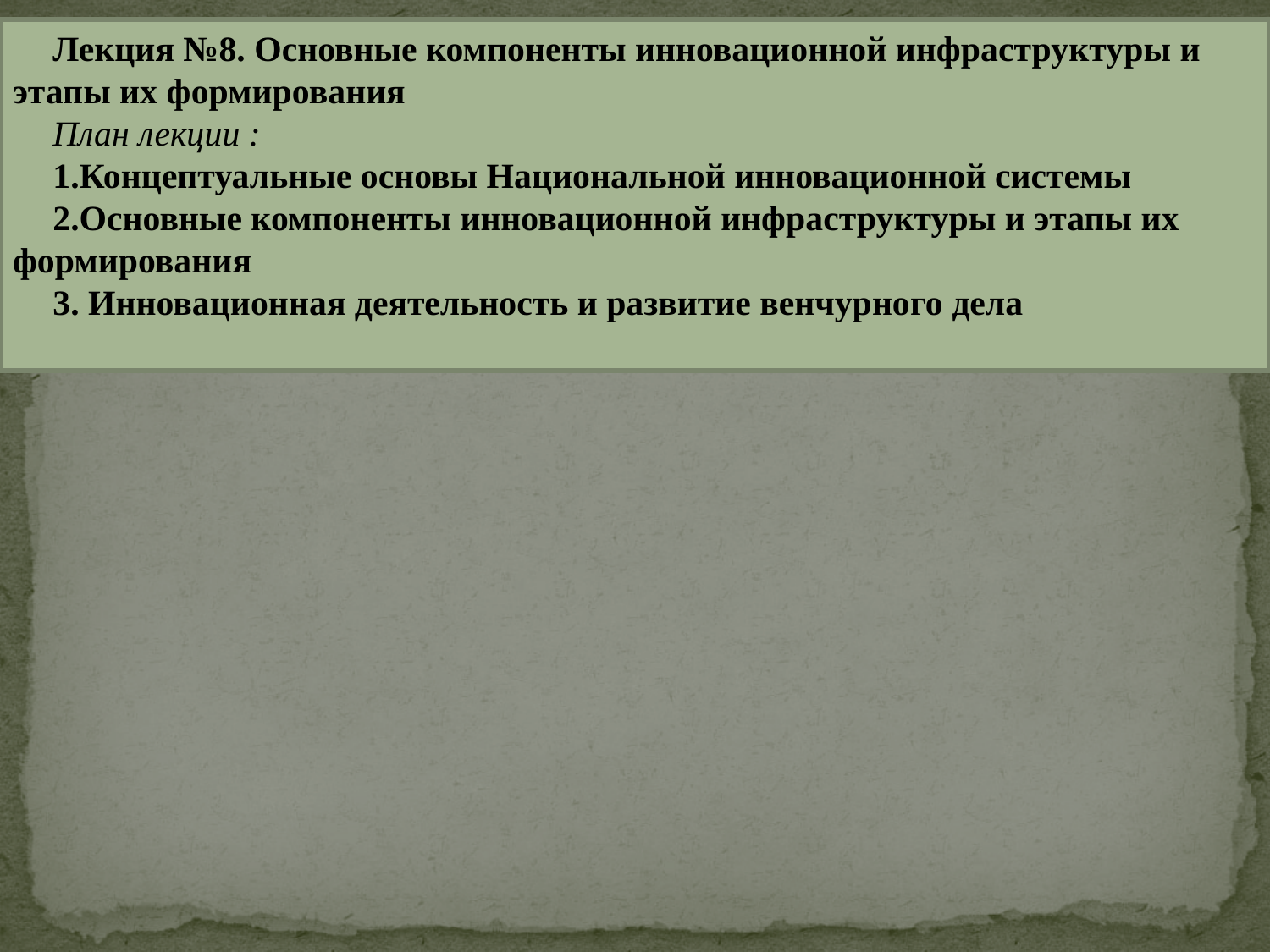

Лекция №8. Основные компоненты инновационной инфраструктуры и этапы их формирования
План лекции :
1.Концептуальные основы Национальной инновационной системы
2.Основные компоненты инновационной инфраструктуры и этапы их формирования
3. Инновационная деятельность и развитие венчурного дела